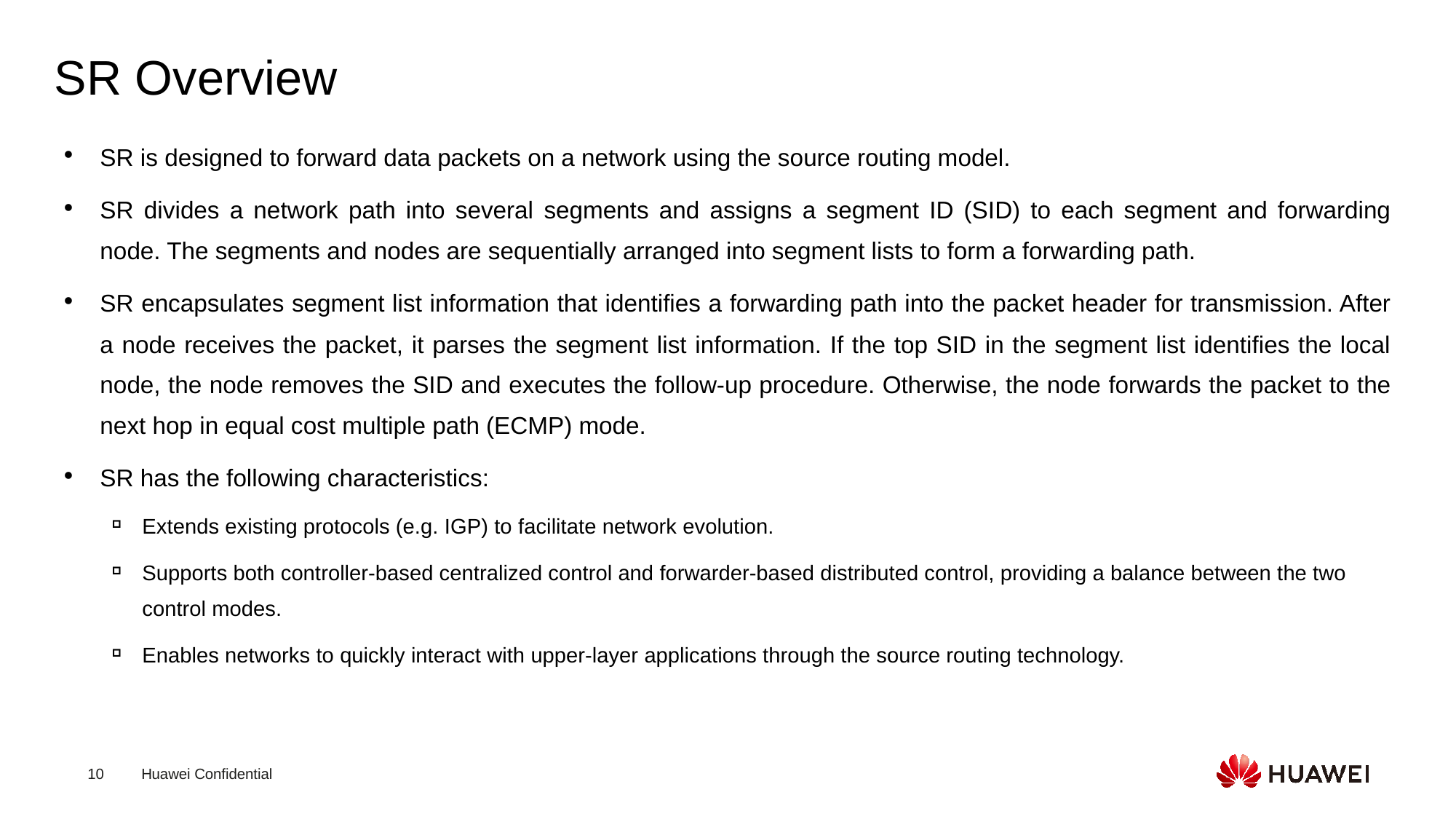

# SR Overview
SR is designed to forward data packets on a network using the source routing model.
SR divides a network path into several segments and assigns a segment ID (SID) to each segment and forwarding node. The segments and nodes are sequentially arranged into segment lists to form a forwarding path.
SR encapsulates segment list information that identifies a forwarding path into the packet header for transmission. After a node receives the packet, it parses the segment list information. If the top SID in the segment list identifies the local node, the node removes the SID and executes the follow-up procedure. Otherwise, the node forwards the packet to the next hop in equal cost multiple path (ECMP) mode.
SR has the following characteristics:
Extends existing protocols (e.g. IGP) to facilitate network evolution.
Supports both controller-based centralized control and forwarder-based distributed control, providing a balance between the two control modes.
Enables networks to quickly interact with upper-layer applications through the source routing technology.